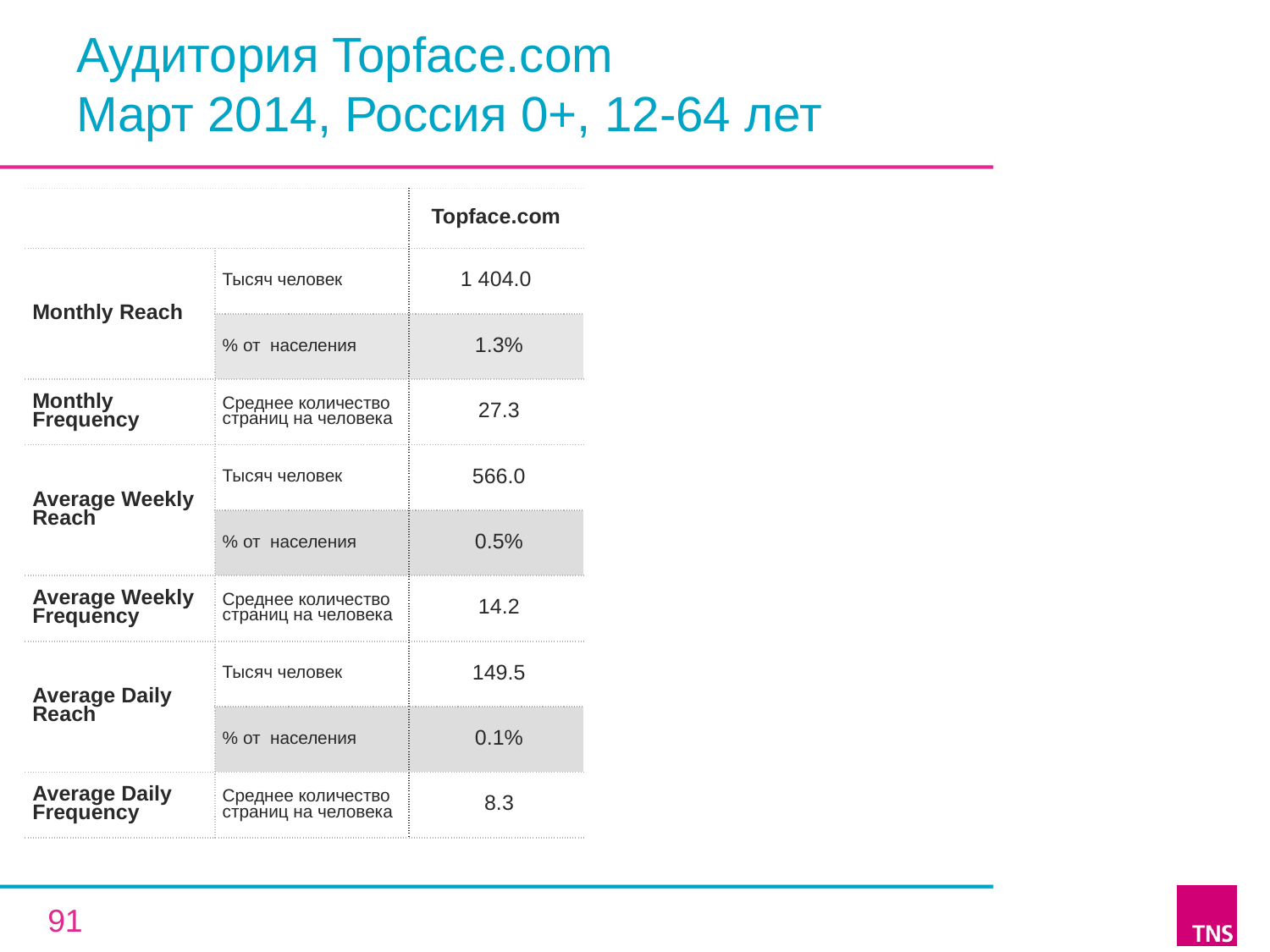

# Аудитория Topface.com Март 2014, Россия 0+, 12-64 лет
|  |  | Topface.com |
| --- | --- | --- |
| Monthly Reach | Тысяч человек | 1 404.0 |
|  | % от населения | 1.3% |
| Monthly Frequency | Среднее количество страниц на человека | 27.3 |
| Average Weekly Reach | Тысяч человек | 566.0 |
|  | % от населения | 0.5% |
| Average Weekly Frequency | Среднее количество страниц на человека | 14.2 |
| Average Daily Reach | Тысяч человек | 149.5 |
|  | % от населения | 0.1% |
| Average Daily Frequency | Среднее количество страниц на человека | 8.3 |
91